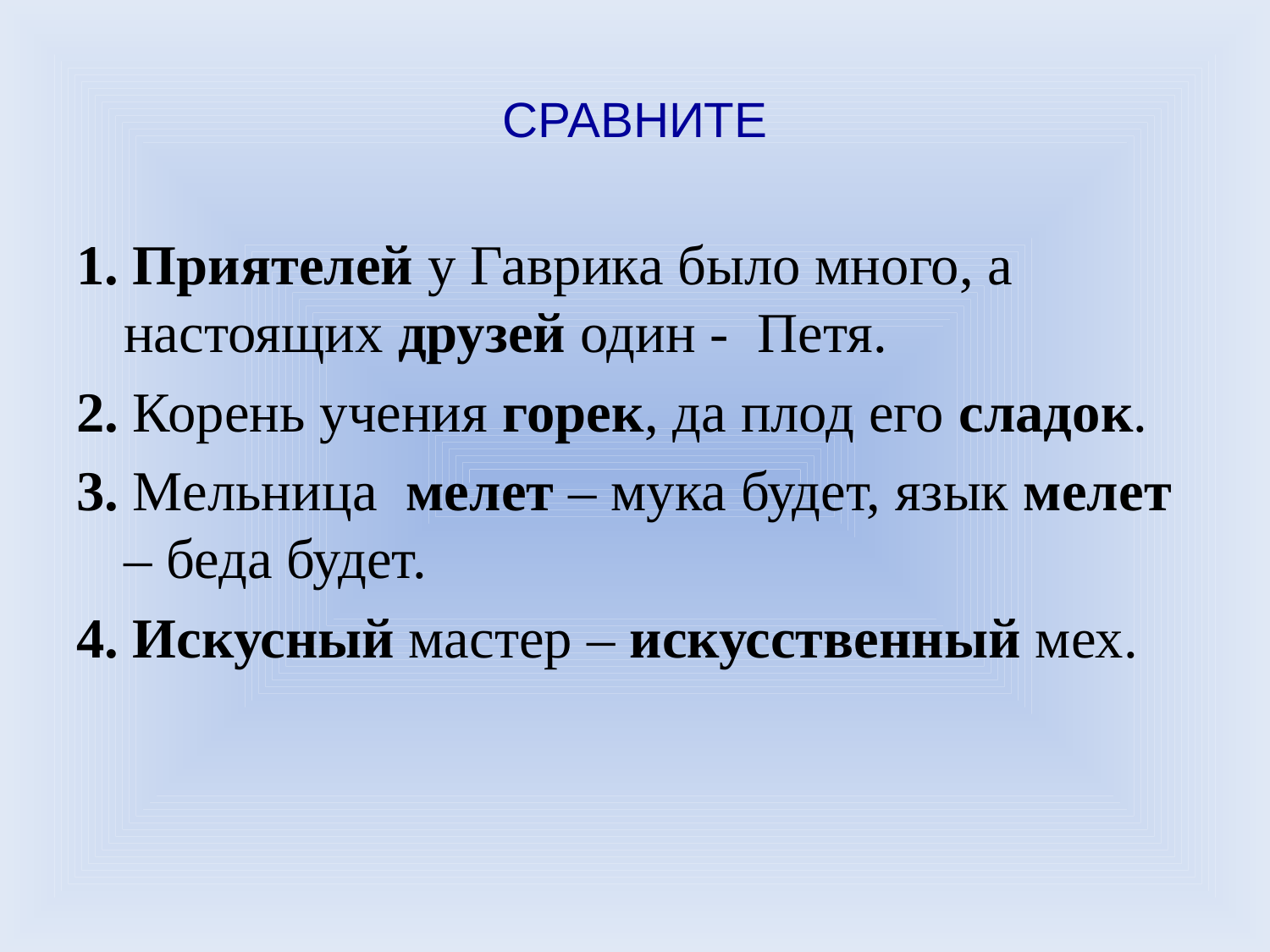

# СРАВНИТЕ
1. Приятелей у Гаврика было много, а настоящих друзей один -  Петя.
2. Корень учения горек, да плод его сладок.
3. Мельница  мелет – мука будет, язык мелет – беда будет.
4. Искусный мастер – искусственный мех.